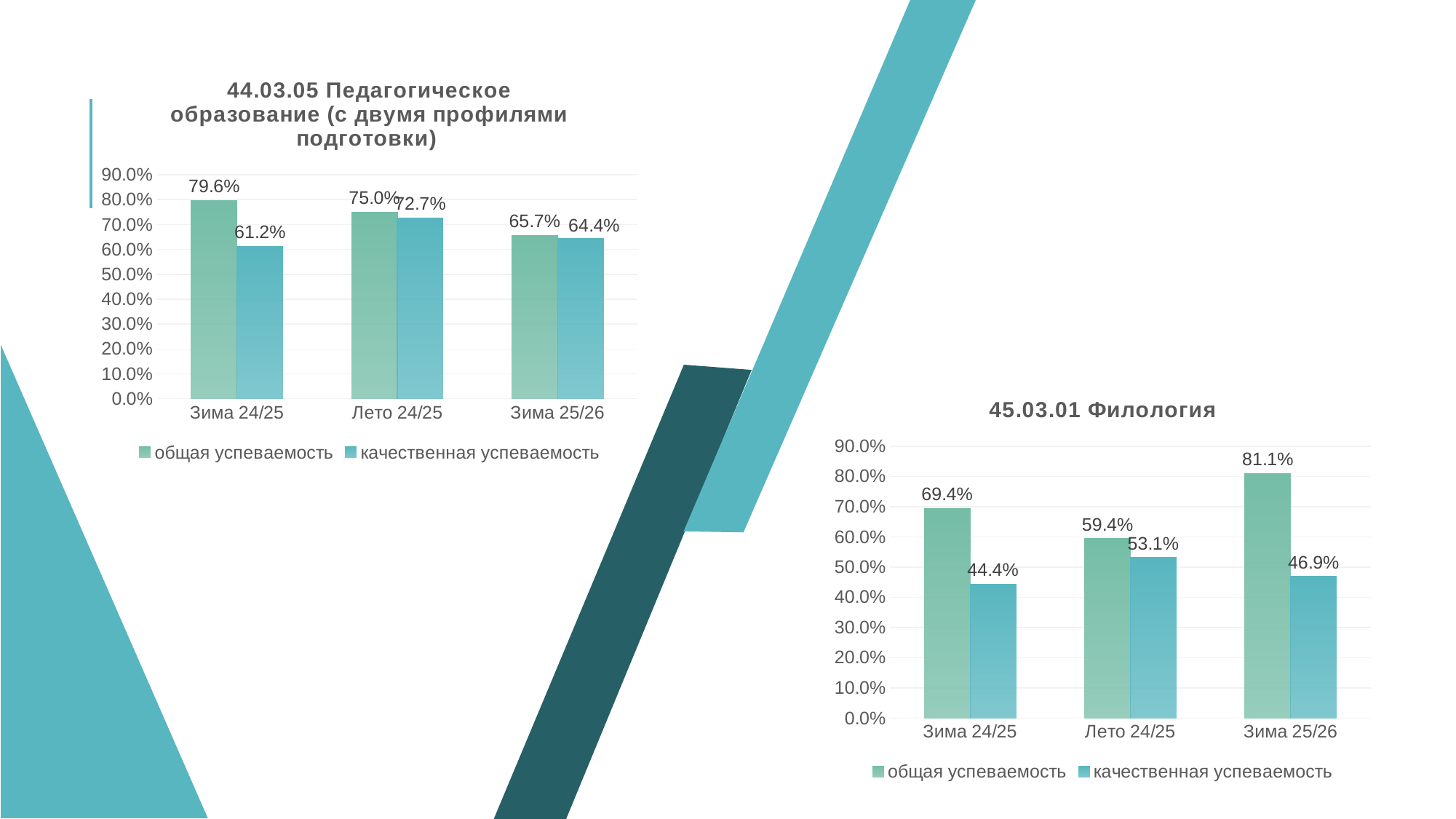

### Chart: 44.03.05 Педагогическое образование (с двумя профилями подготовки)

| Category | общая успеваемость | качественная успеваемость |
|---|---|---|
| Зима 24/25 | 0.796 | 0.612 |
| Лето 24/25 | 0.75 | 0.7272727272727273 |
| Зима 25/26 | 0.6569 | 0.6444 |

### Chart: 45.03.01 Филология

| Category | общая успеваемость | качественная успеваемость |
|---|---|---|
| Зима 24/25 | 0.694 | 0.444 |
| Лето 24/25 | 0.59375 | 0.53125 |
| Зима 25/26 | 0.8105 | 0.4685 |